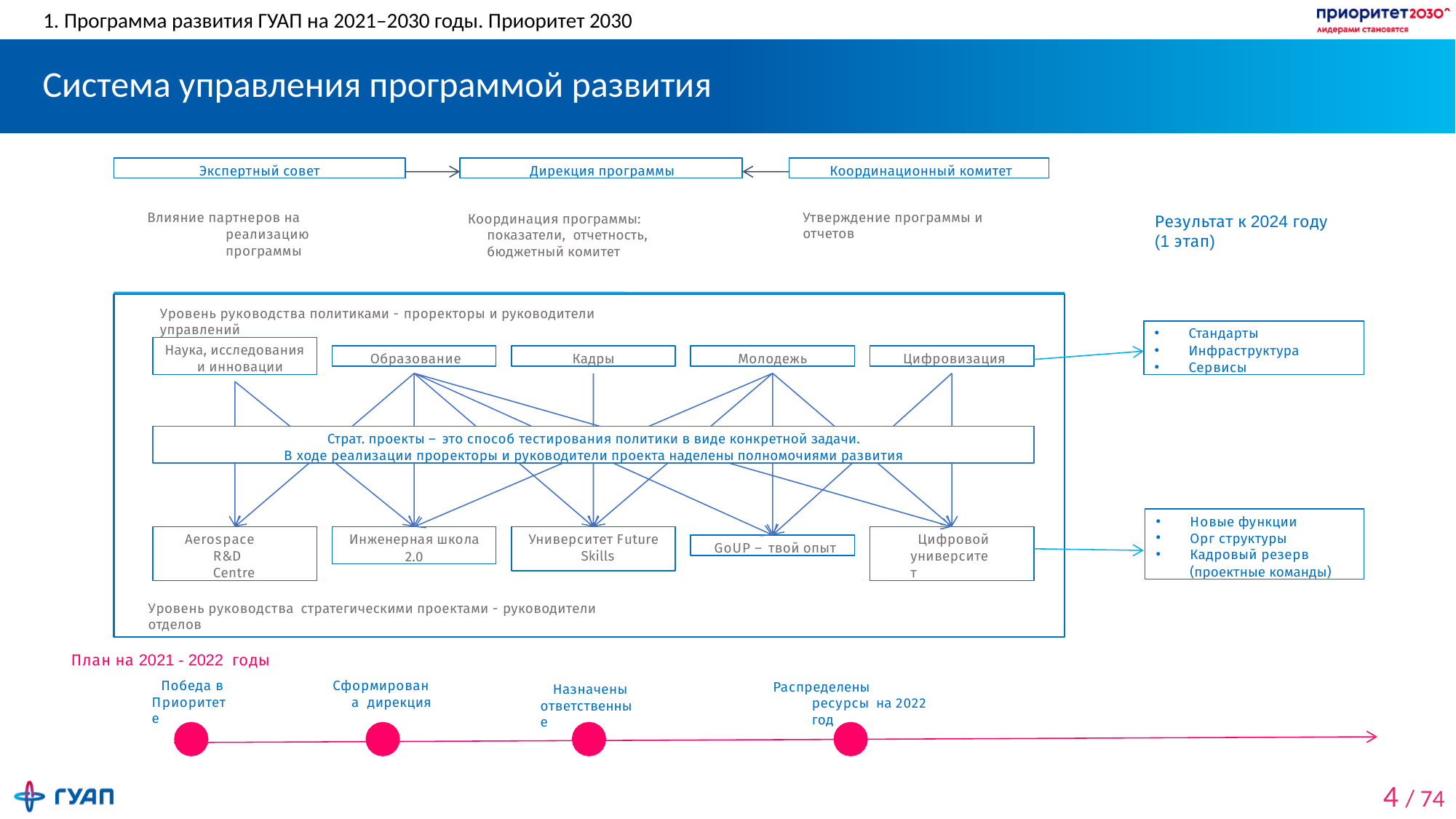

1. Программа развития ГУАП на 2021–2030 годы. Приоритет 2030
# Система управления программой развития
Дирекция программы
Экспертный совет
Координационный комитет

Влияние партнеров на реализацию  программы
Утверждение программы и отчетов
Координация программы: показатели,  отчетность, бюджетный комитет
Результат к 2024 году
(1 этап)

Уровень руководства политиками - проректоры и руководители управлений
Стандарты
Инфраструктура
Сервисы
Наука, исследования  и инновации
Образование
Кадры
Молодежь
Цифровизация
Страт. проекты – это способ тестирования политики в виде конкретной задачи.
В ходе реализации проректоры и руководители проекта наделены полномочиями развития
Новые функции
Орг структуры
Кадровый резерв
(проектные команды)
Aerospace R&D  Centre
Инженерная школа
2.0

Цифровой  университет
Университет Future  Skills
GoUP – твой опыт
Уровень руководства стратегическими проектами - руководители отделов
План на 2021 - 2022  годы
Победа в  Приоритете
Сформирована  дирекция
Распределены ресурсы  на 2022 год
Назначены  ответственные